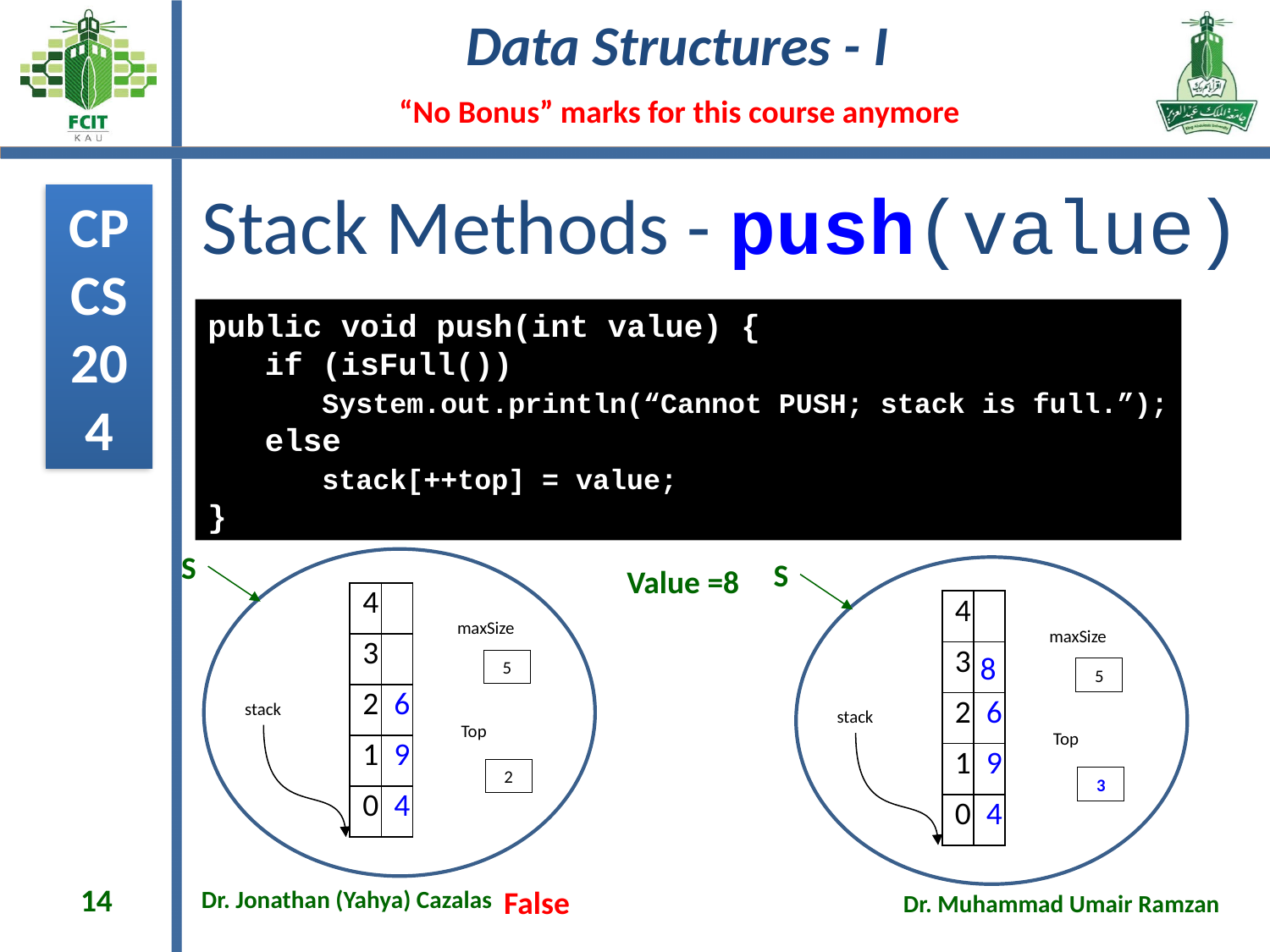

# Stack Methods - push(value)
public void push(int value) {
   if (isFull())
      System.out.println(“Cannot PUSH; stack is full.”);
   else
      stack[++top] = value;
}
S

S
Value =8

| 4 |  |
| --- | --- |
| 3 |  |
| 2 | 6 |
| 1 | 9 |
| 0 | 4 |
| 4 |  |
| --- | --- |
| 3 |  |
| 2 | 6 |
| 1 | 9 |
| 0 | 4 |
maxSize
maxSize
8
5
5
stack
stack
Top
Top
2
3
14
False